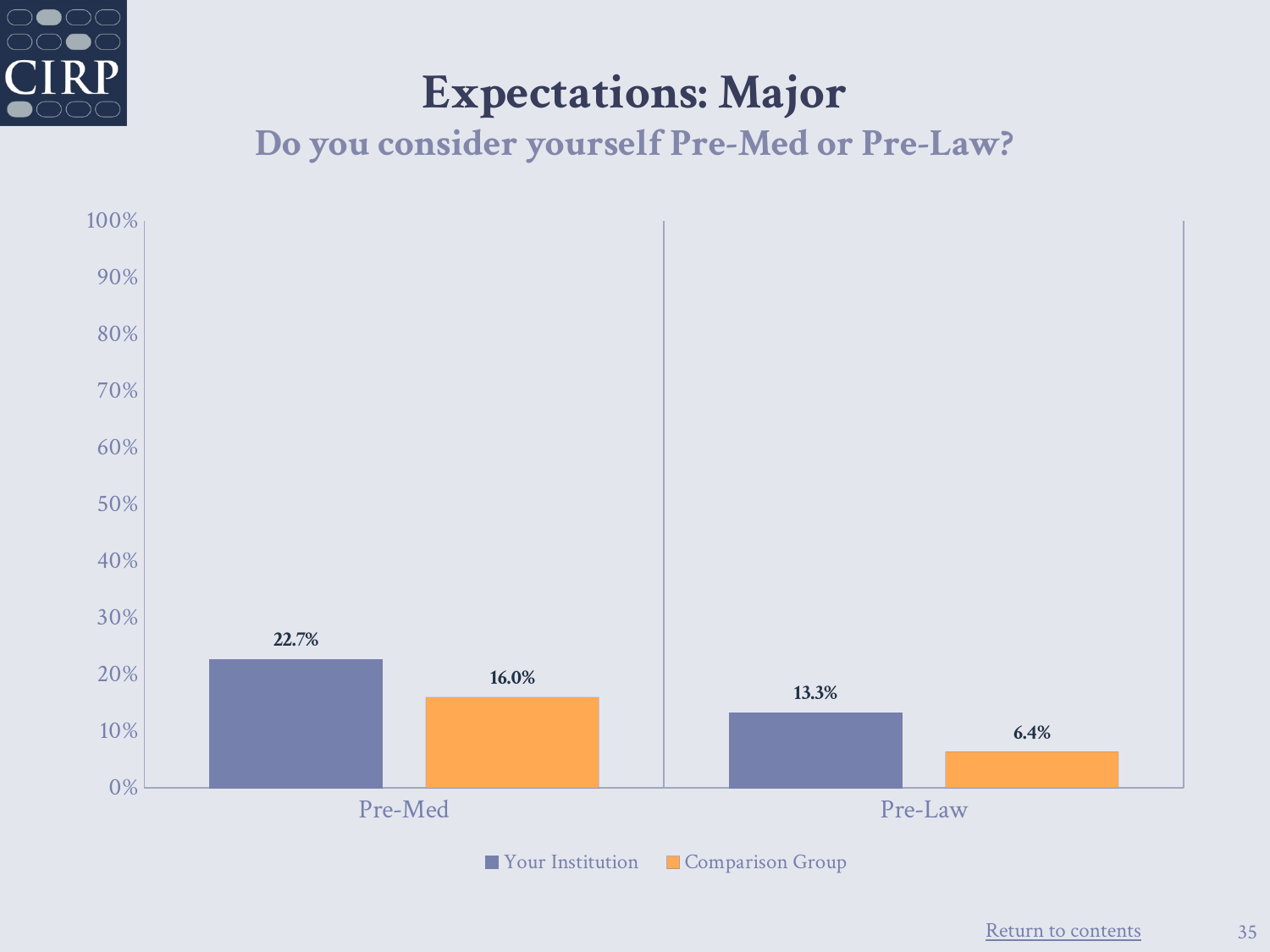

# Expectations: Major Do you consider yourself Pre-Med or Pre-Law?

### Chart

| Category | Your Institution | Comparison Group |
|---|---|---|
| Pre-Med | 0.227 | 0.16 |
| Pre-Law | 0.133 | 0.064 |
35